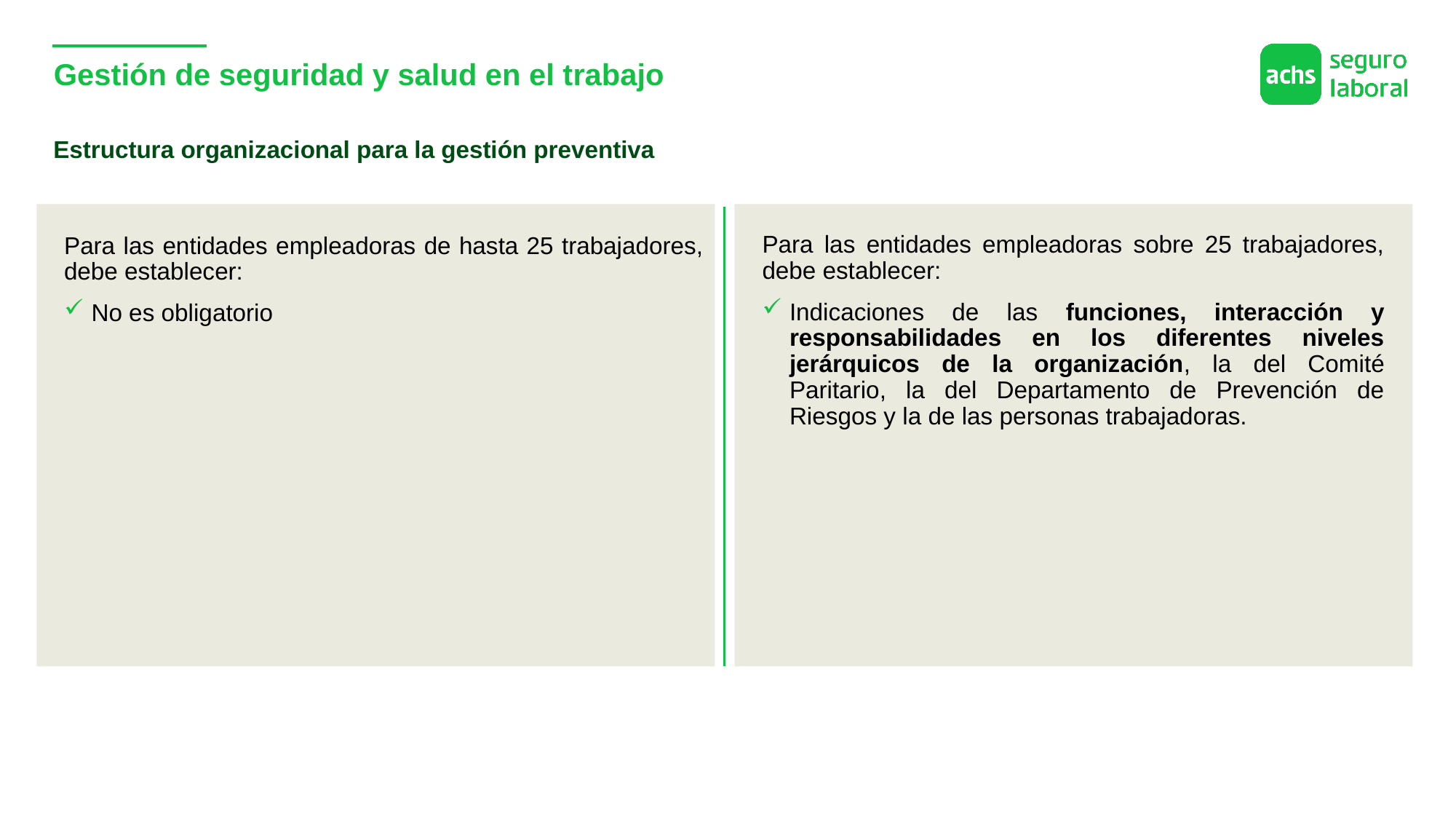

# Gestión de seguridad y salud en el trabajo
Estructura organizacional para la gestión preventiva

Para las entidades empleadoras sobre 25 trabajadores, debe establecer:
Indicaciones de las funciones, interacción y responsabilidades en los diferentes niveles jerárquicos de la organización, la del Comité Paritario, la del Departamento de Prevención de Riesgos y la de las personas trabajadoras.
Para las entidades empleadoras de hasta 25 trabajadores, debe establecer:
No es obligatorio